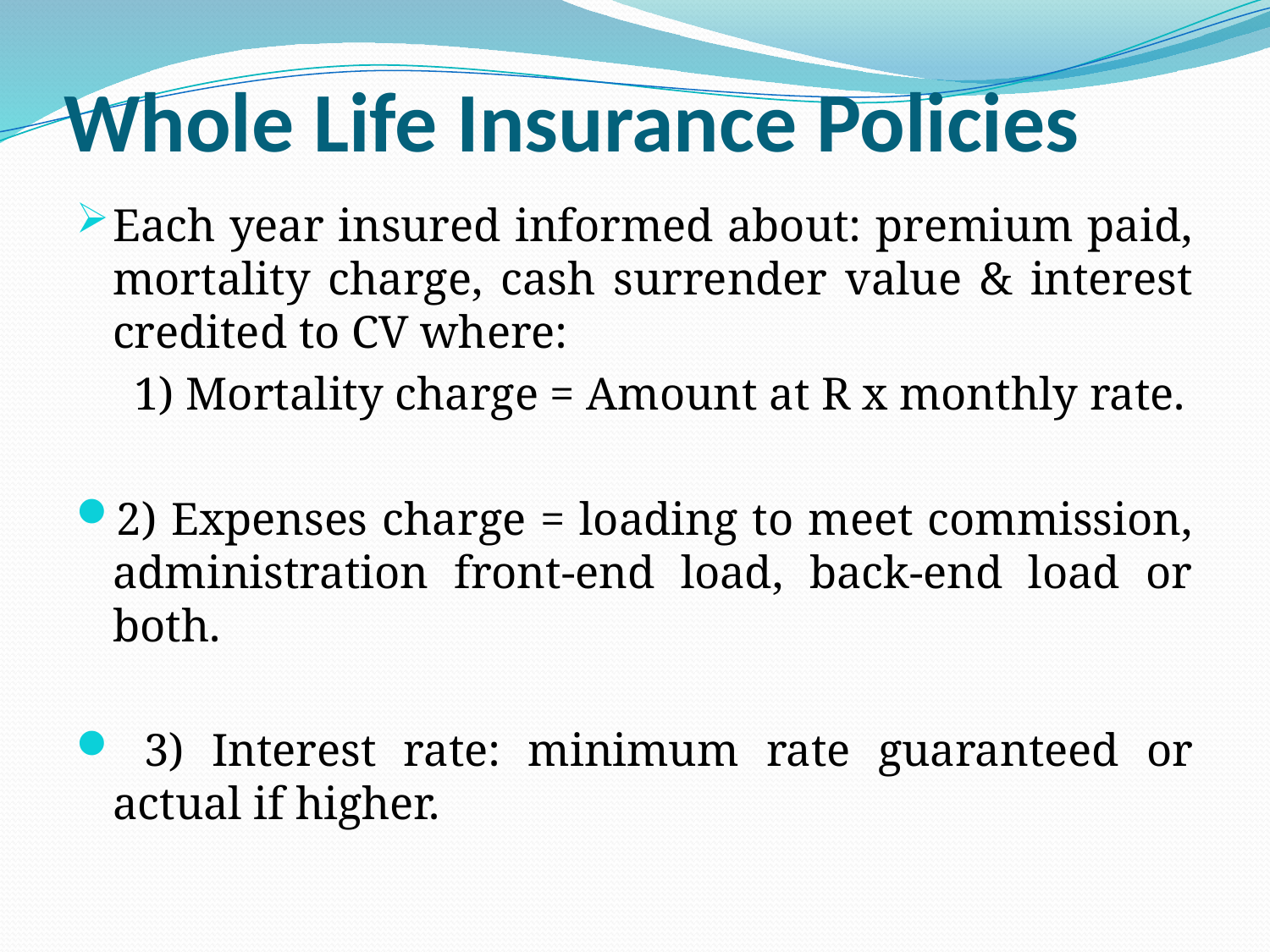

# Whole Life Insurance Policies
Each year insured informed about: premium paid, mortality charge, cash surrender value & interest credited to CV where:
     1) Mortality charge = Amount at R x monthly rate.

2) Expenses charge = loading to meet commission, administration front-end load, back-end load or both.

 3) Interest rate: minimum rate guaranteed or actual if higher.